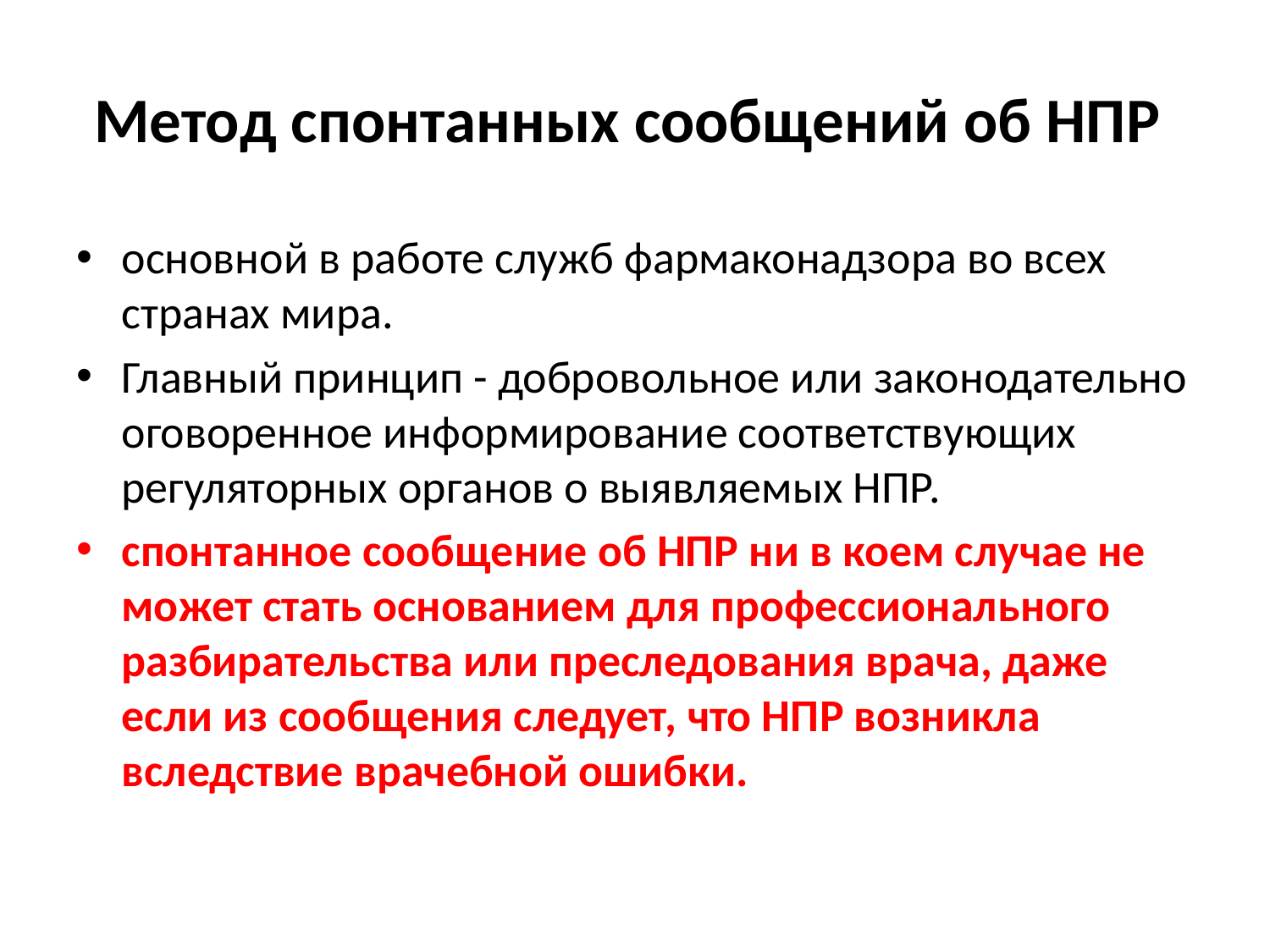

# Метод спонтанных сообщений об НПР
основной в работе служб фармаконадзора во всех странах мира.
Главный принцип - добровольное или законодательно оговоренное информирование соответствующих регуляторных органов о выявляемых НПР.
спонтанное сообщение об НПР ни в коем случае не может стать основанием для профессионального разбирательства или преследования врача, даже если из сообщения следует, что НПР возникла вследствие врачебной ошибки.